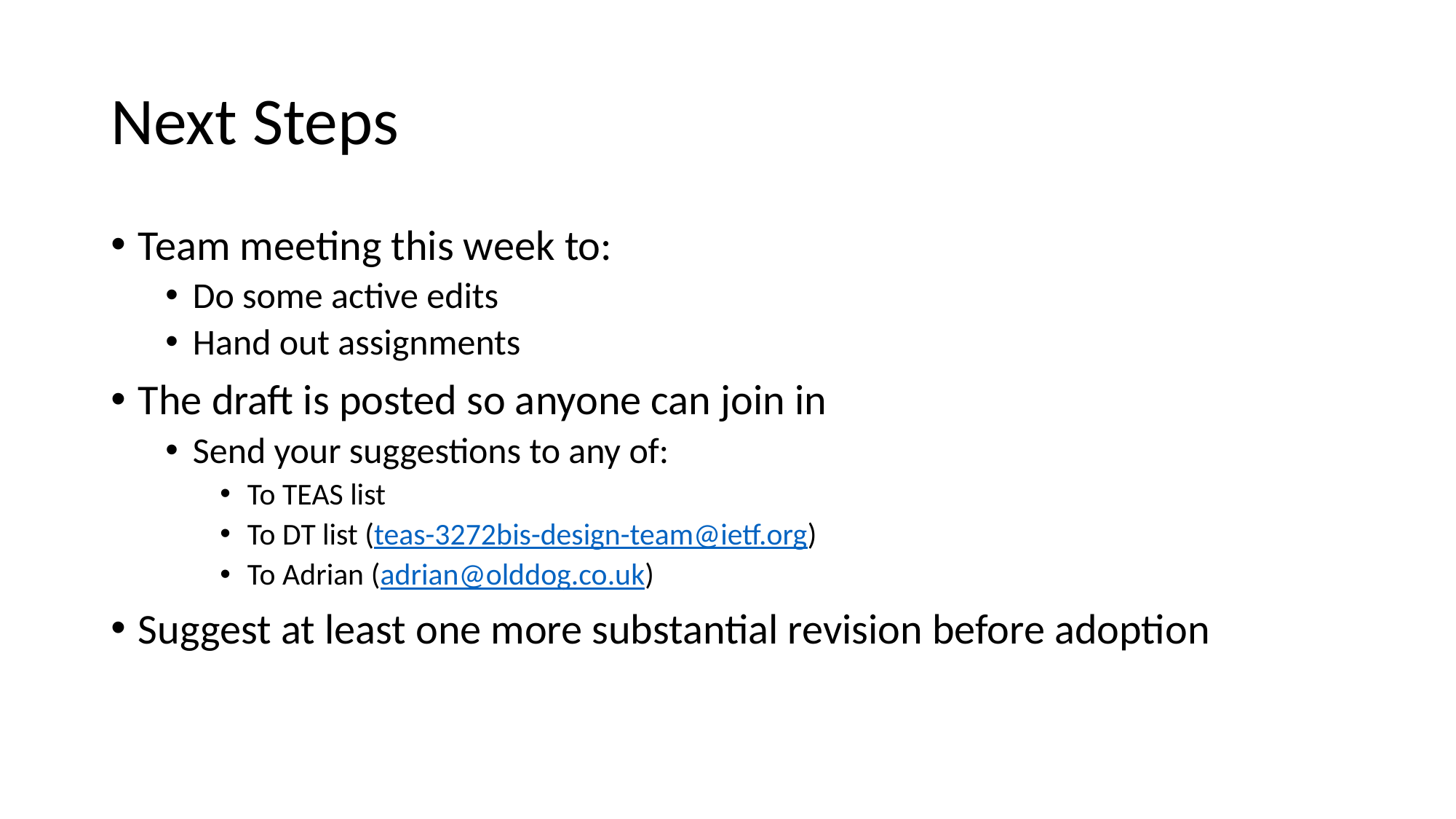

# Next Steps
Team meeting this week to:
Do some active edits
Hand out assignments
The draft is posted so anyone can join in
Send your suggestions to any of:
To TEAS list
To DT list (teas-3272bis-design-team@ietf.org)
To Adrian (adrian@olddog.co.uk)
Suggest at least one more substantial revision before adoption